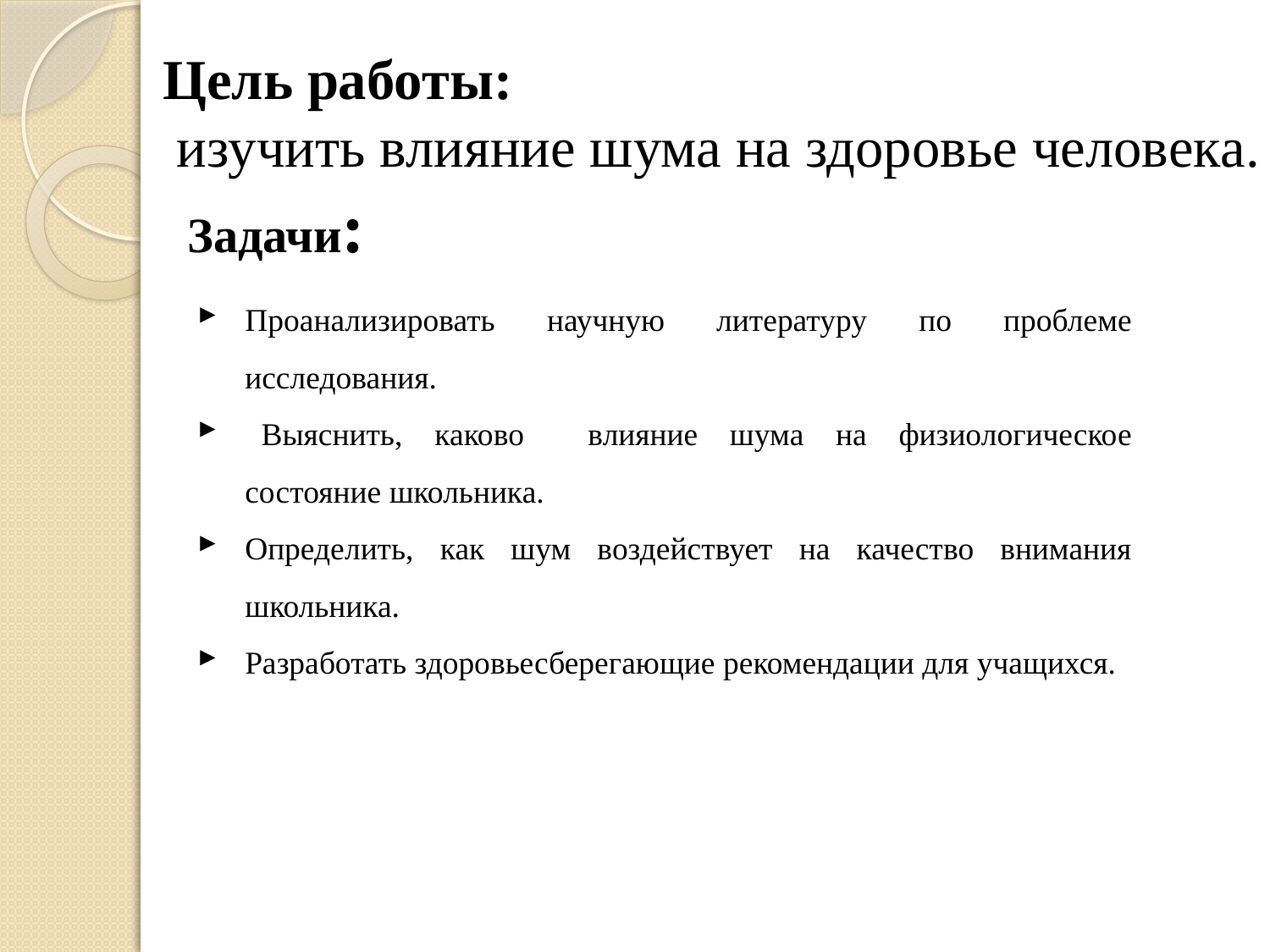

Цель работы:
 изучить влияние шума на здоровье человека.
Задачи:
Проанализировать научную литературу по проблеме исследования.
  Выяснить, каково  влияние шума на физиологическое состояние школьника.
Определить, как шум воздействует на качество внимания школьника.
Разработать здоровьесберегающие рекомендации для учащихся.